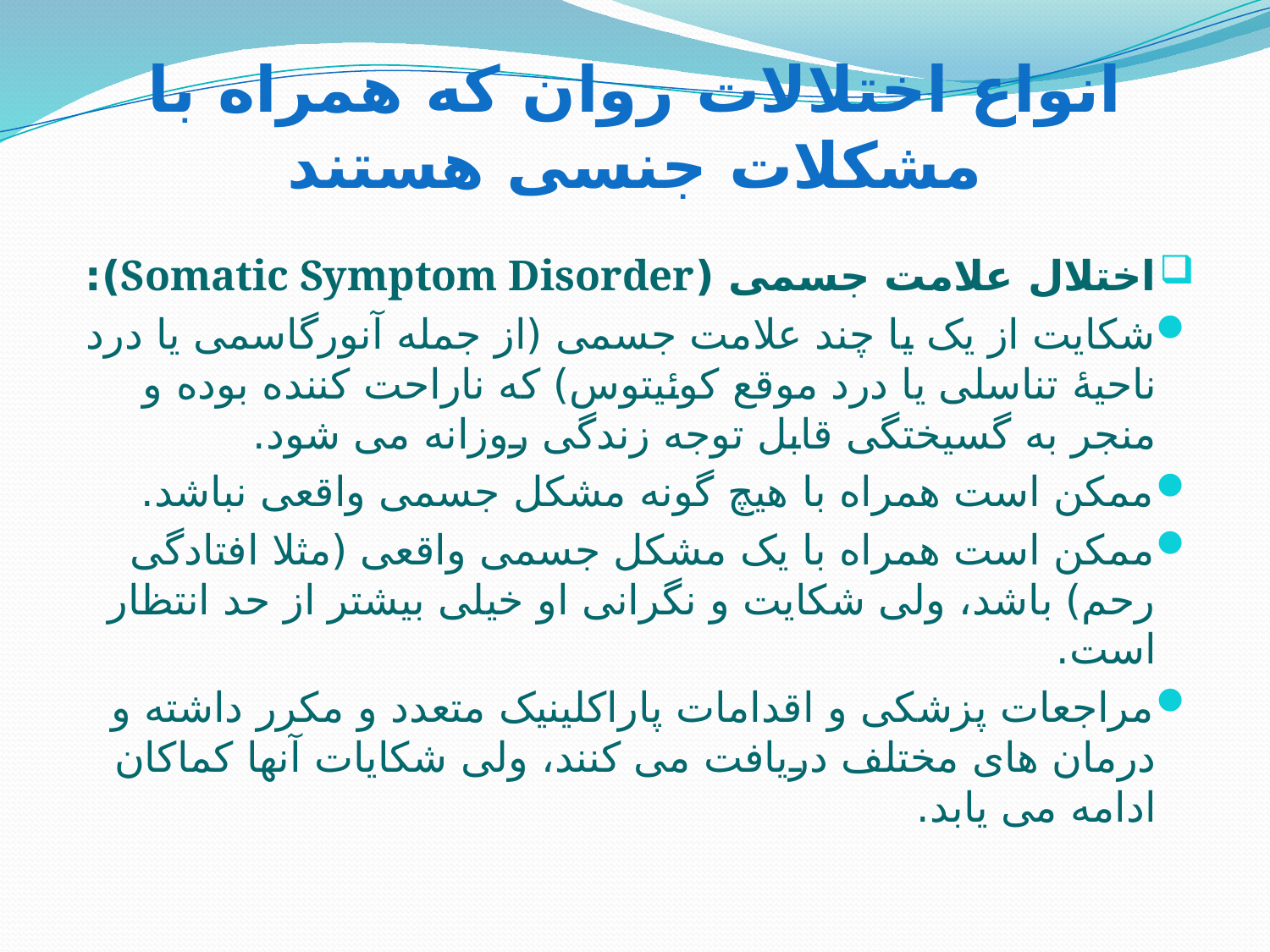

# انواع اختلالات روان که همراه با مشکلات جنسی هستند
اختلال علامت جسمی (Somatic Symptom Disorder):
شکایت از یک یا چند علامت جسمی (از جمله آنورگاسمی یا درد ناحیۀ تناسلی یا درد موقع کوئیتوس) که ناراحت کننده بوده و منجر به گسیختگی قابل توجه زندگی روزانه می شود.
ممکن است همراه با هیچ گونه مشکل جسمی واقعی نباشد.
ممکن است همراه با یک مشکل جسمی واقعی (مثلا افتادگی رحم) باشد، ولی شکایت و نگرانی او خیلی بیشتر از حد انتظار است.
مراجعات پزشکی و اقدامات پاراکلینیک متعدد و مکرر داشته و درمان های مختلف دریافت می کنند، ولی شکایات آنها کماکان ادامه می یابد.